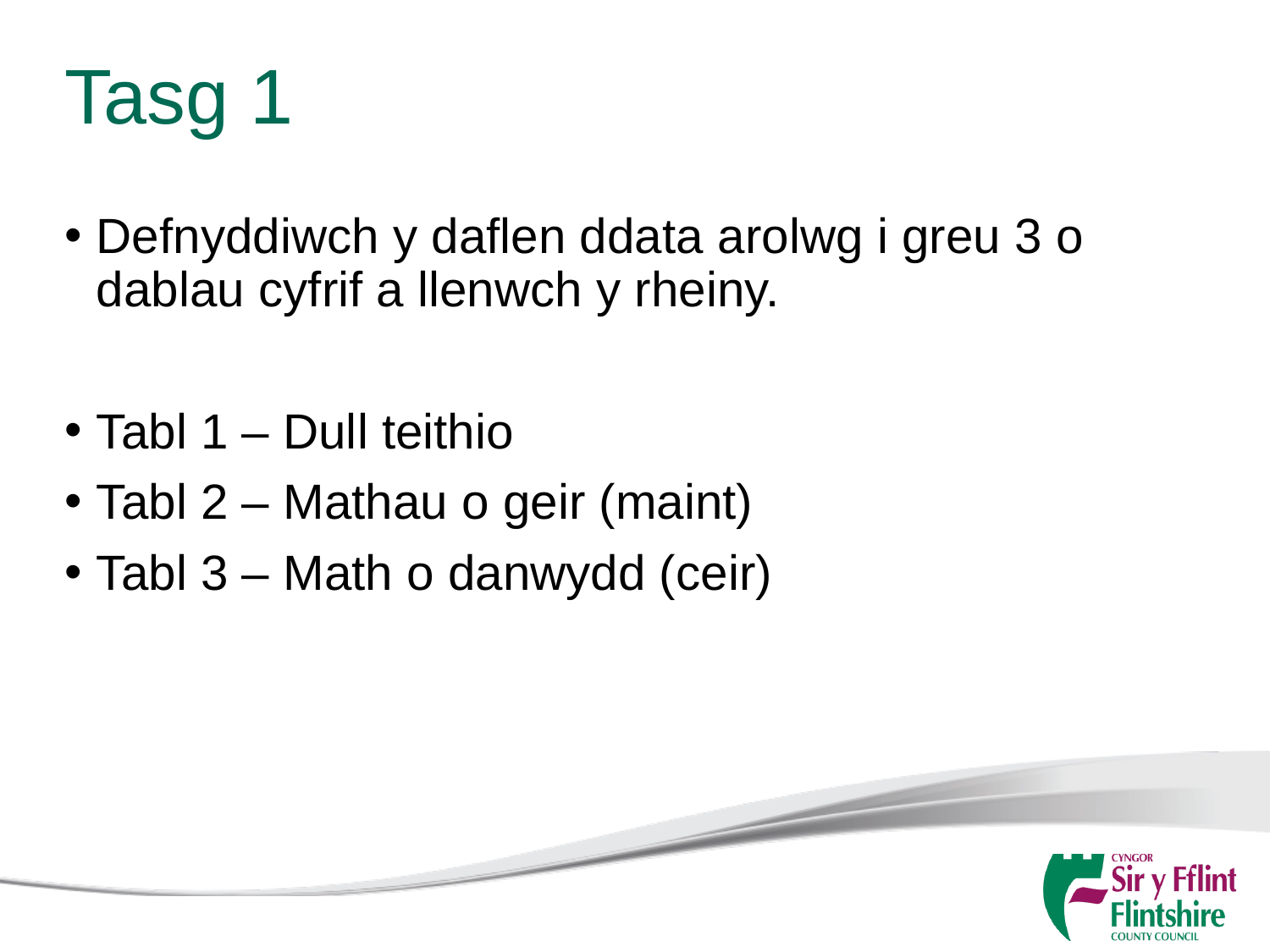

# Tasg 1
Defnyddiwch y daflen ddata arolwg i greu 3 o dablau cyfrif a llenwch y rheiny.

Tabl 1 – Dull teithio
Tabl 2 – Mathau o geir (maint)
Tabl 3 – Math o danwydd (ceir)